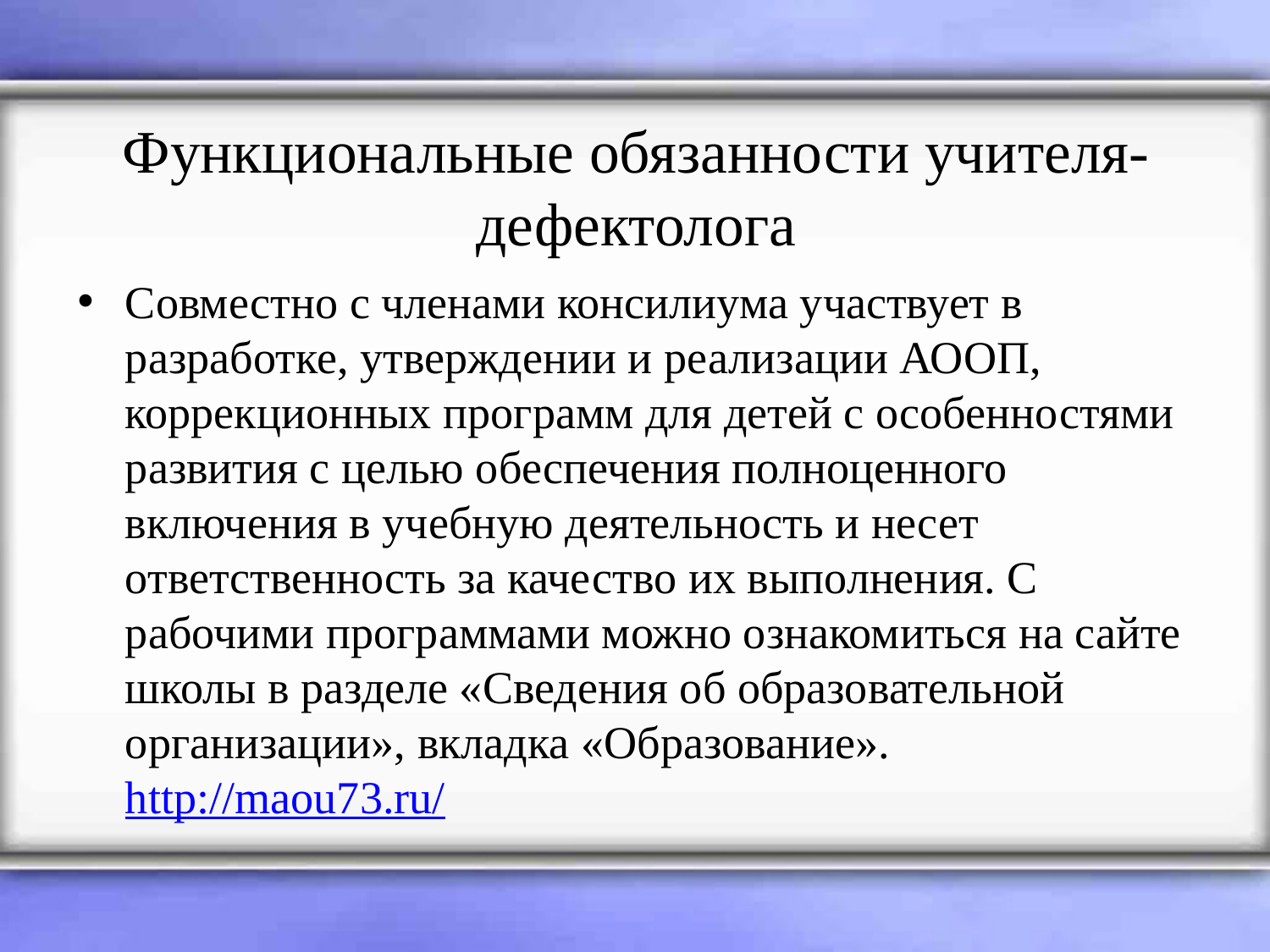

# Функциональные обязанности учителя-дефектолога
Совместно с членами консилиума участвует в разработке, утверждении и реализации АООП, коррекционных программ для детей с особенностями развития с целью обеспечения полноценного включения в учебную деятельность и несет ответственность за качество их выполнения. С рабочими программами можно ознакомиться на сайте школы в разделе «Сведения об образовательной организации», вкладка «Образование». http://maou73.ru/